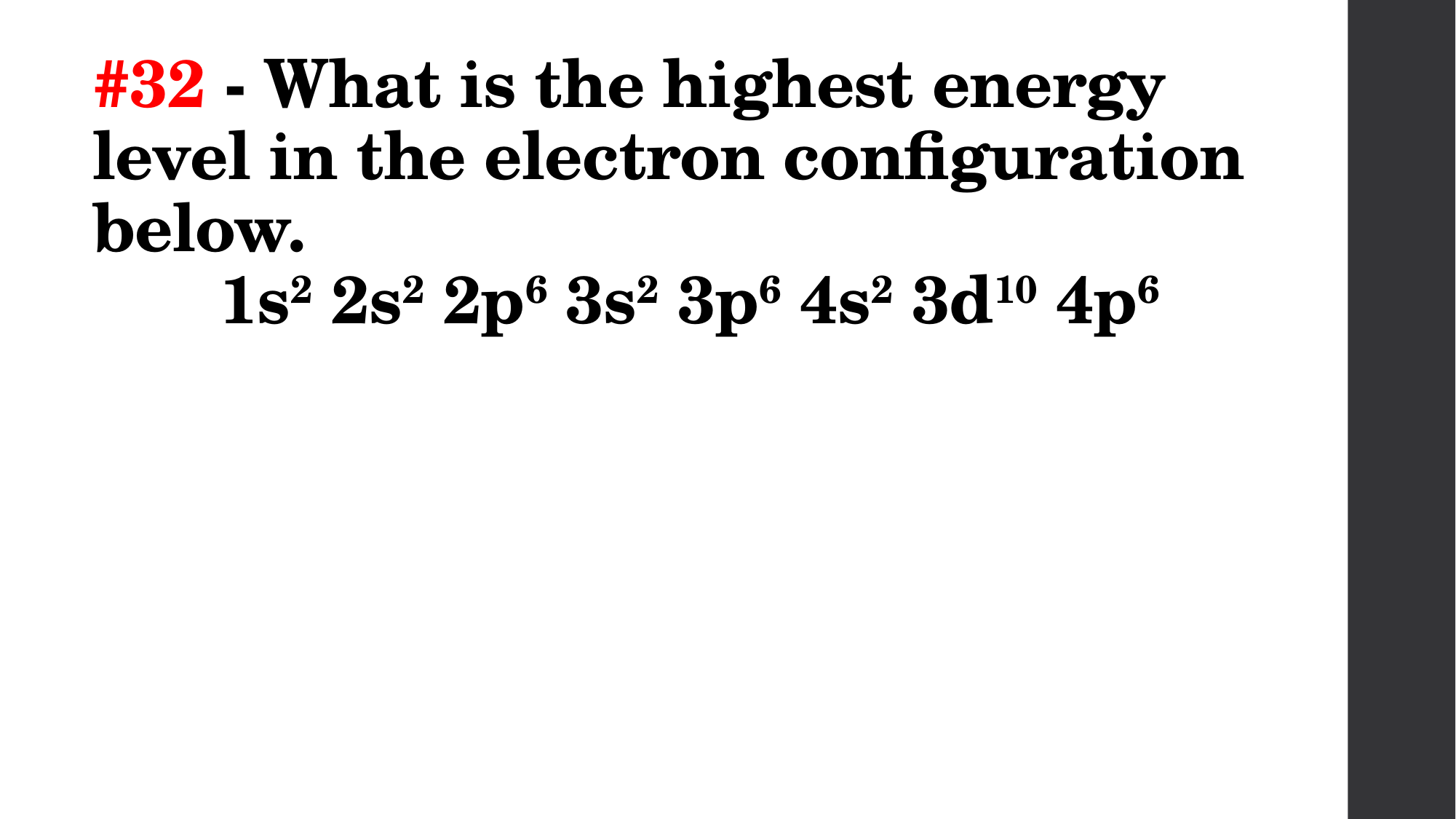

# #32 - What is the highest energy level in the electron configuration below. 1s2 2s2 2p6 3s2 3p6 4s2 3d10 4p6